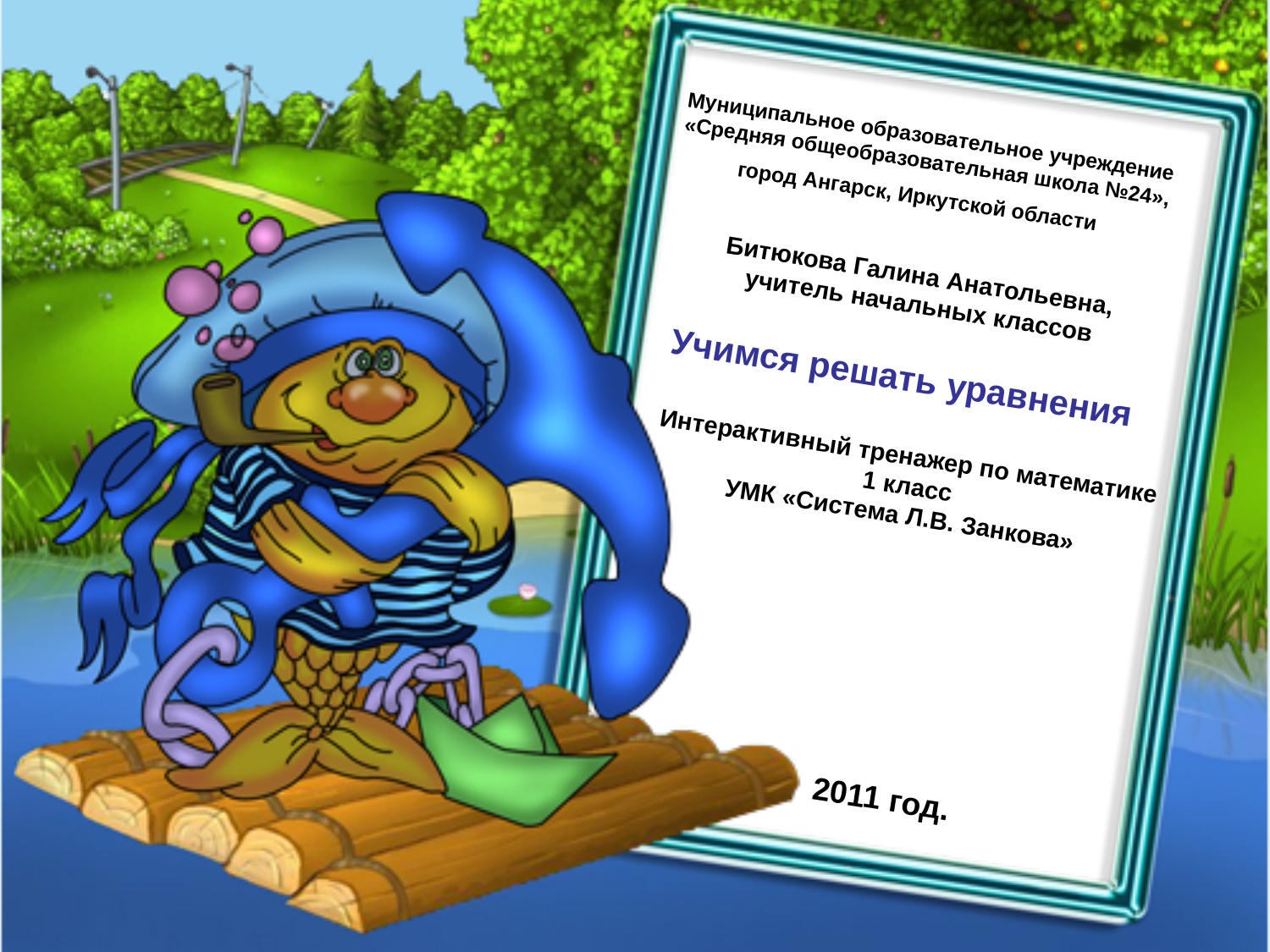

Муниципальное образовательное учреждение
 «Средняя общеобразовательная школа №24»,
город Ангарск, Иркутской области
Битюкова Галина Анатольевна,
 учитель начальных классов
Учимся решать уравнения
Интерактивный тренажер по математике
 1 класс
УМК «Система Л.В. Занкова»

2011 год.